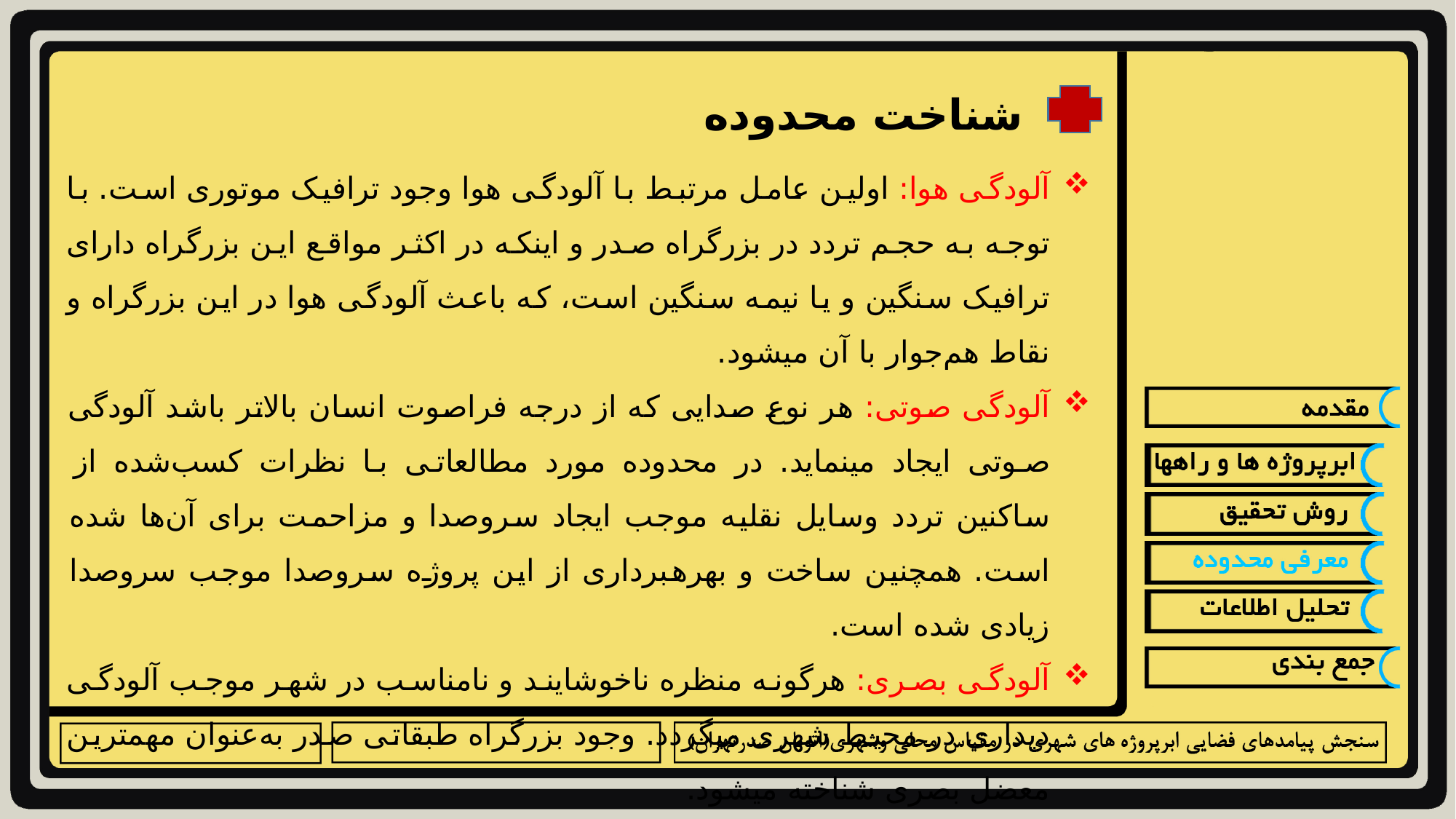

شناخت محدوده

آلودگی هوا: اولین عامل مرتبط با آلودگی هوا وجود ترافیک موتوری است. با توجه به حجم تردد در بزرگ­راه صدر و اینکه در اکثر مواقع این بزرگ­راه دارای ترافیک سنگین و یا نیمه سنگین است، که باعث آلودگی­ هوا در این بزرگ­راه و نقاط هم‌جوار با آن می­شود.
آلودگی صوتی: هر نوع صدایی که از درجه فراصوت انسان بالاتر باشد آلودگی صوتی ایجاد می­نماید. در محدوده مورد مطالعاتی با نظرات کسب‌شده از ساکنین تردد وسایل نقلیه موجب ایجاد سروصدا و مزاحمت برای آن‌ها شده است. هم­چنین ساخت و بهره­برداری از این پروژه سروصدا موجب سروصدا زیادی شده است.
آلودگی بصری: هرگونه منظره ناخوشایند و نامناسب در شهر موجب آلودگی دیداری در محیط شهری می­گردد. وجود بزرگ­راه طبقاتی صدر به‌عنوان مهم­ترین معضل بصری شناخته می­شود.